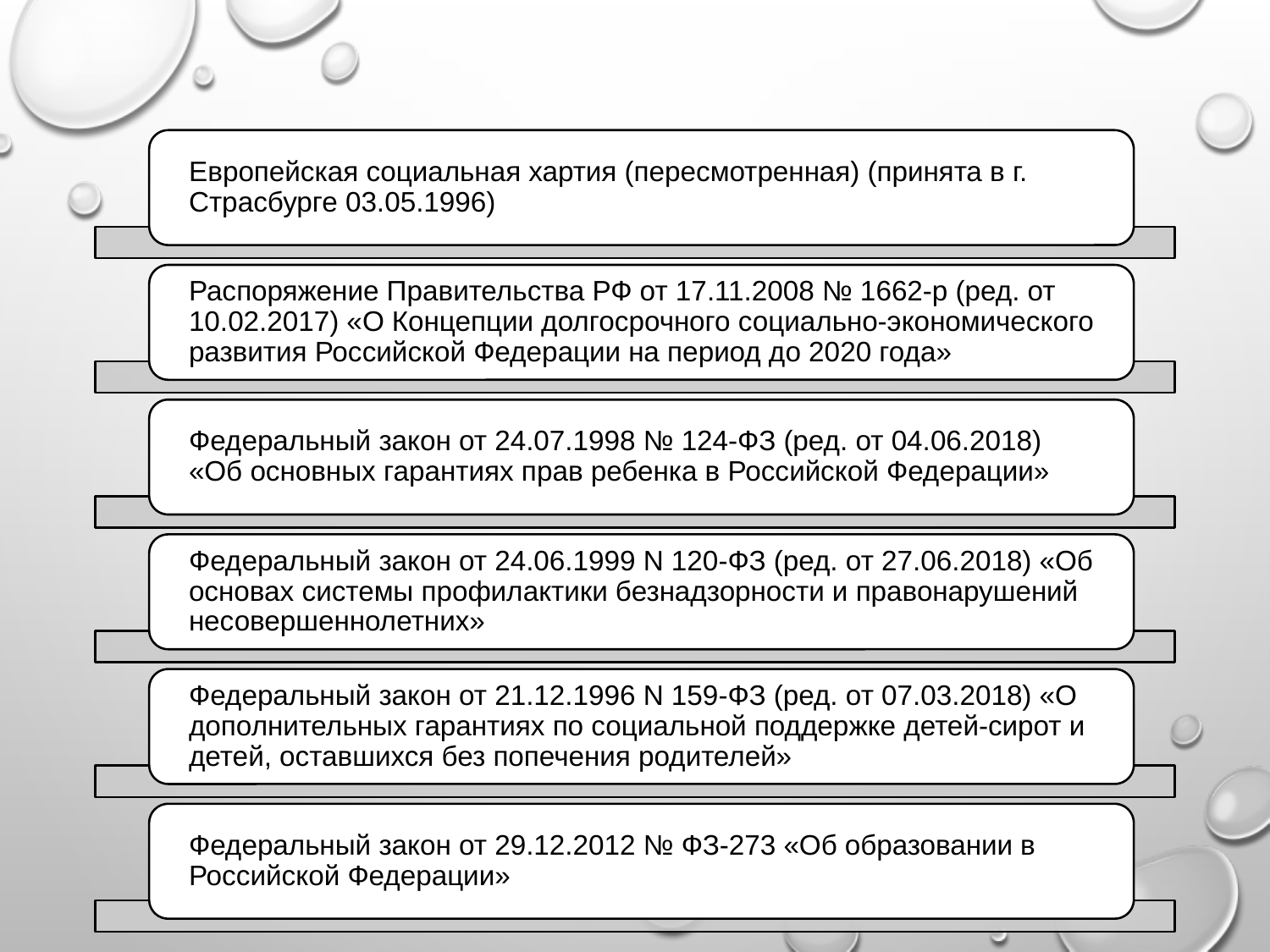

Европейская социальная хартия (пересмотренная) (принята в г. Страсбурге 03.05.1996)
Распоряжение Правительства РФ от 17.11.2008 № 1662-р (ред. от 10.02.2017) «О Концепции долгосрочного социально-экономического развития Российской Федерации на период до 2020 года»
Федеральный закон от 24.07.1998 № 124-ФЗ (ред. от 04.06.2018) «Об основных гарантиях прав ребенка в Российской Федерации»
Федеральный закон от 24.06.1999 N 120-ФЗ (ред. от 27.06.2018) «Об основах системы профилактики безнадзорности и правонарушений несовершеннолетних»
Федеральный закон от 21.12.1996 N 159-ФЗ (ред. от 07.03.2018) «О дополнительных гарантиях по социальной поддержке детей-сирот и детей, оставшихся без попечения родителей»
Федеральный закон от 29.12.2012 № ФЗ-273 «Об образовании в Российской Федерации»